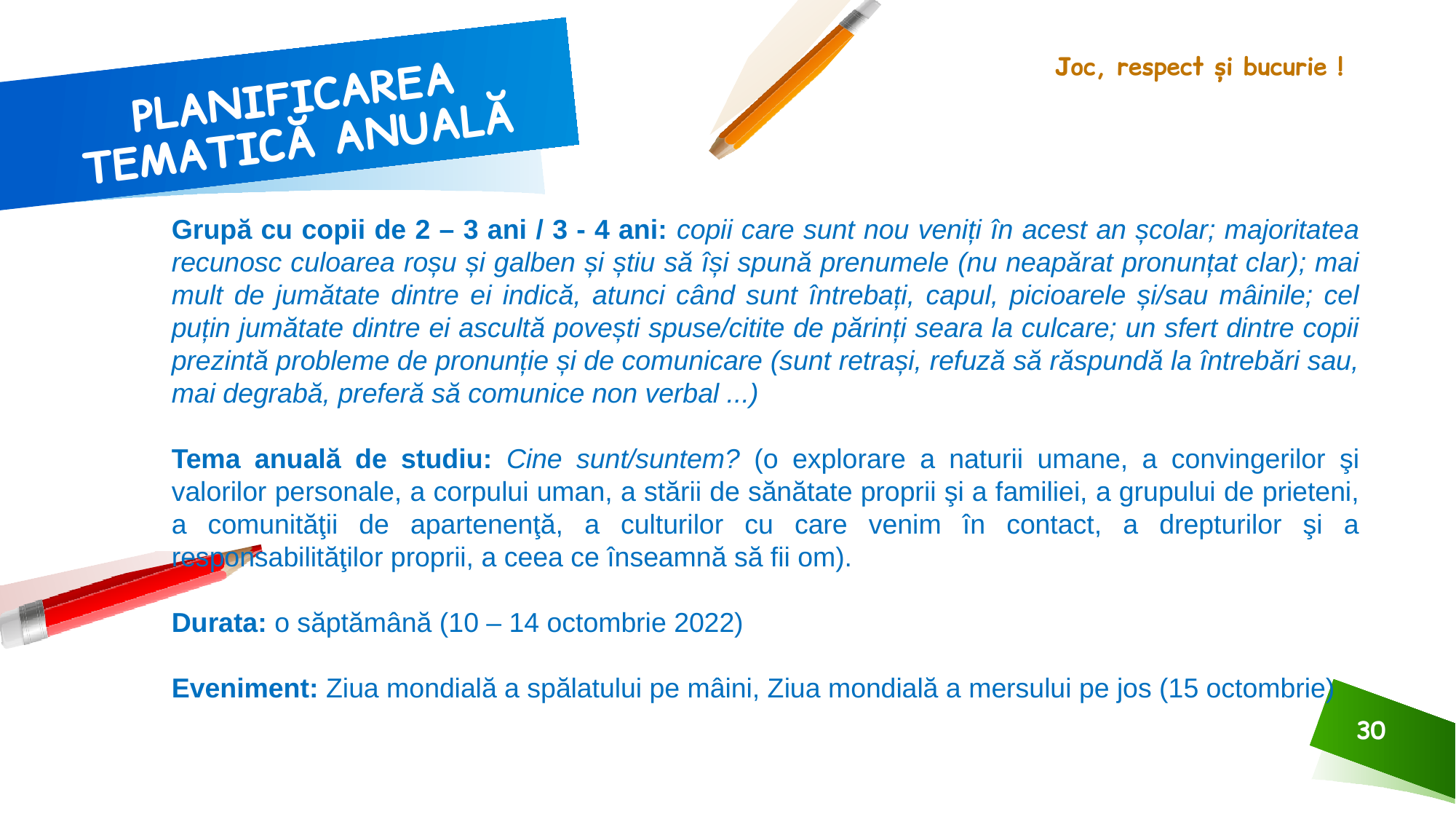

# PLANIFICAREA TEMATICĂ ANUALĂ
Joc, respect și bucurie !
Grupă cu copii de 2 – 3 ani / 3 - 4 ani: copii care sunt nou veniți în acest an școlar; majoritatea recunosc culoarea roșu și galben și știu să își spună prenumele (nu neapărat pronunțat clar); mai mult de jumătate dintre ei indică, atunci când sunt întrebați, capul, picioarele și/sau mâinile; cel puțin jumătate dintre ei ascultă povești spuse/citite de părinți seara la culcare; un sfert dintre copii prezintă probleme de pronunție și de comunicare (sunt retrași, refuză să răspundă la întrebări sau, mai degrabă, preferă să comunice non verbal ...)

Tema anuală de studiu: Cine sunt/suntem? (o explorare a naturii umane, a convingerilor şi valorilor personale, a corpului uman, a stării de sănătate proprii şi a familiei, a grupului de prieteni, a comunităţii de apartenenţă, a culturilor cu care venim în contact, a drepturilor şi a responsabilităţilor proprii, a ceea ce înseamnă să fii om).

Durata: o săptămână (10 – 14 octombrie 2022)

Eveniment: Ziua mondială a spălatului pe mâini, Ziua mondială a mersului pe jos (15 octombrie)
30